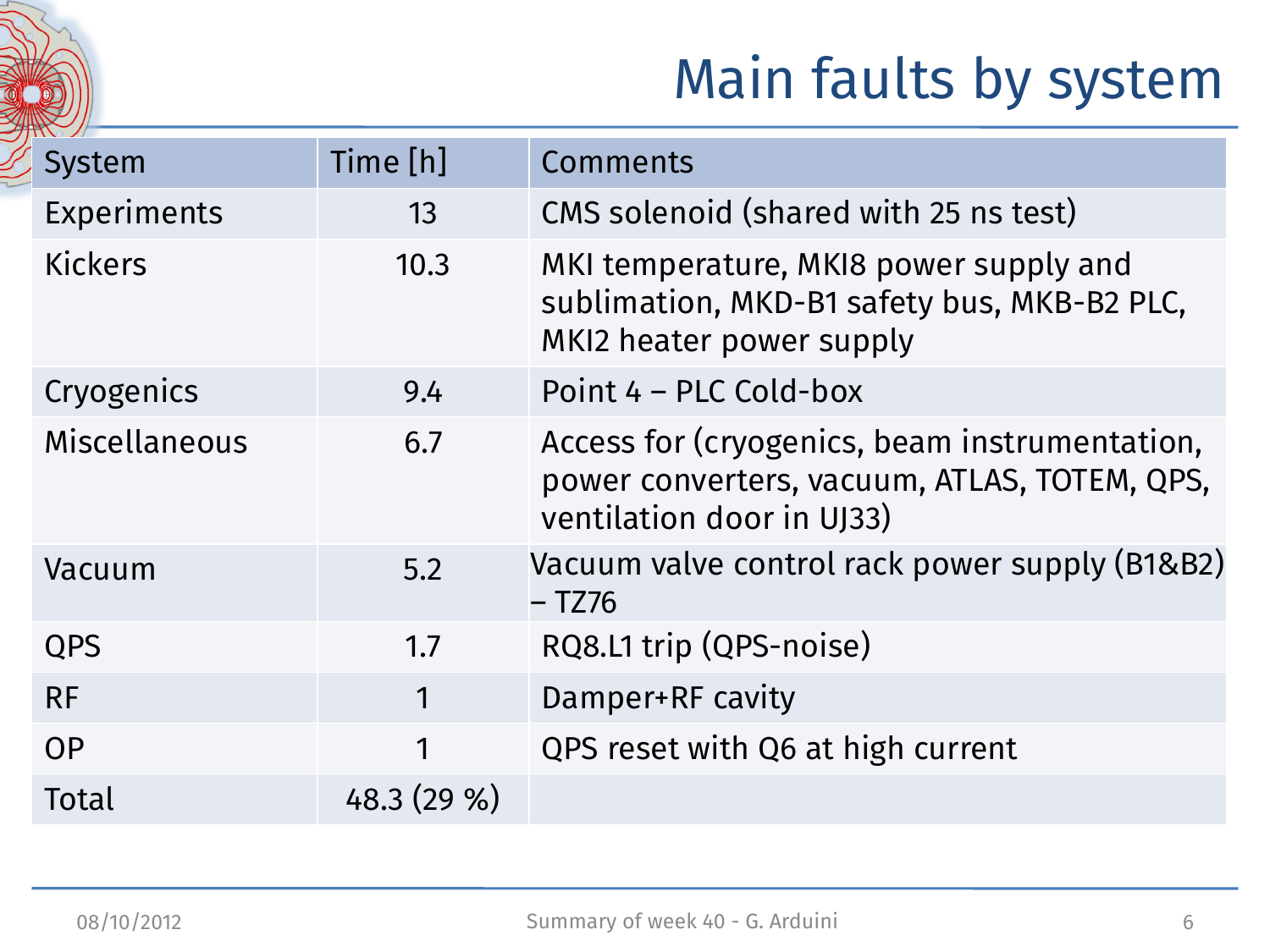

# Main faults by system
| System | Time [h] | Comments |
| --- | --- | --- |
| Experiments | 13 | CMS solenoid (shared with 25 ns test) |
| Kickers | 10.3 | MKI temperature, MKI8 power supply and sublimation, MKD-B1 safety bus, MKB-B2 PLC, MKI2 heater power supply |
| Cryogenics | 9.4 | Point 4 – PLC Cold-box |
| Miscellaneous | 6.7 | Access for (cryogenics, beam instrumentation, power converters, vacuum, ATLAS, TOTEM, QPS, ventilation door in UJ33) |
| Vacuum | 5.2 | Vacuum valve control rack power supply (B1&B2) – TZ76 |
| QPS | 1.7 | RQ8.L1 trip (QPS-noise) |
| RF | 1 | Damper+RF cavity |
| OP | 1 | QPS reset with Q6 at high current |
| Total | 48.3 (29 %) |  |
08/10/2012
6
Summary of week 40 - G. Arduini